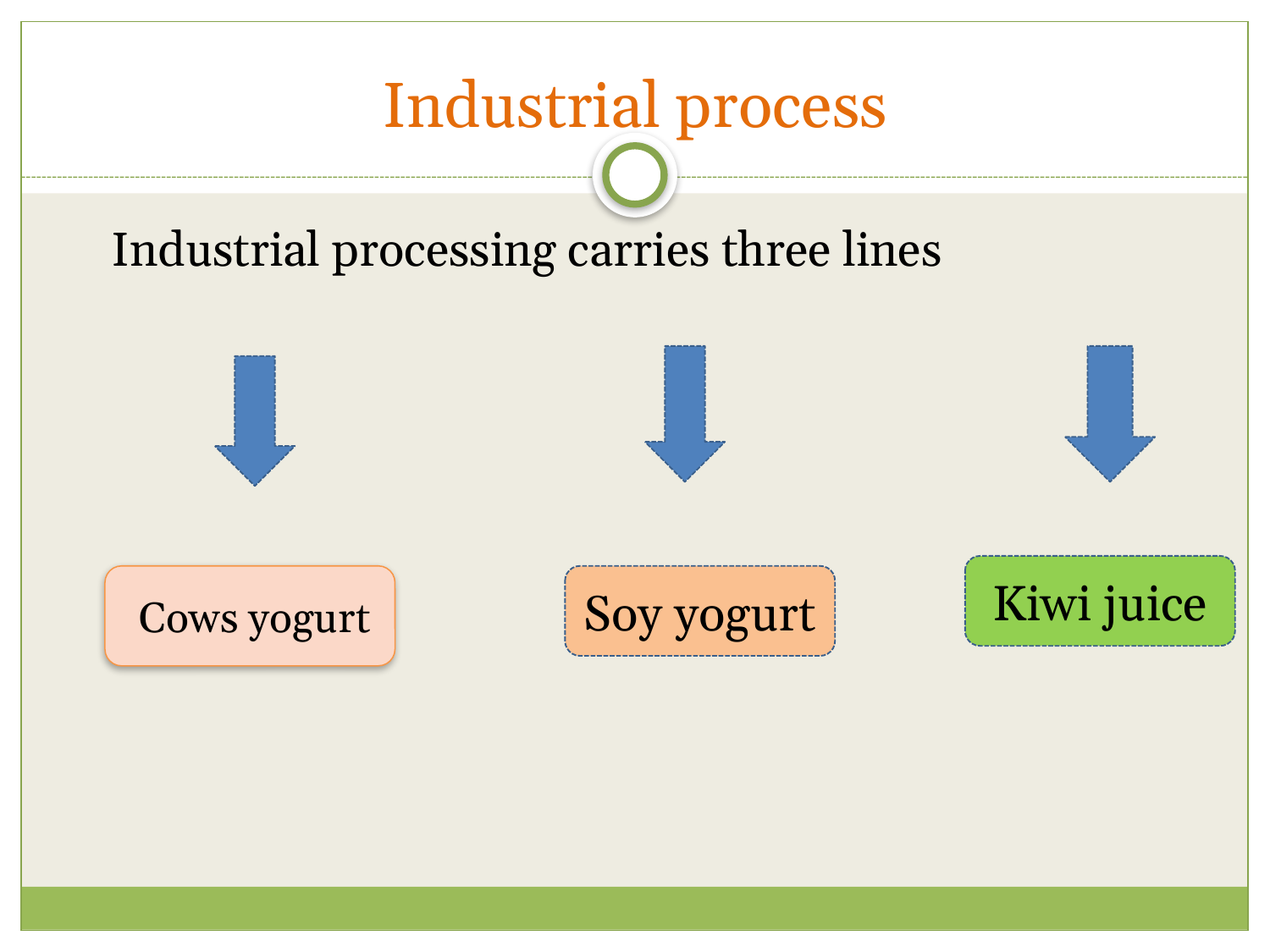

# Industrial process
     Industrial processing carries three lines

Kiwi juice
 Cows yogurt
Soy yogurt